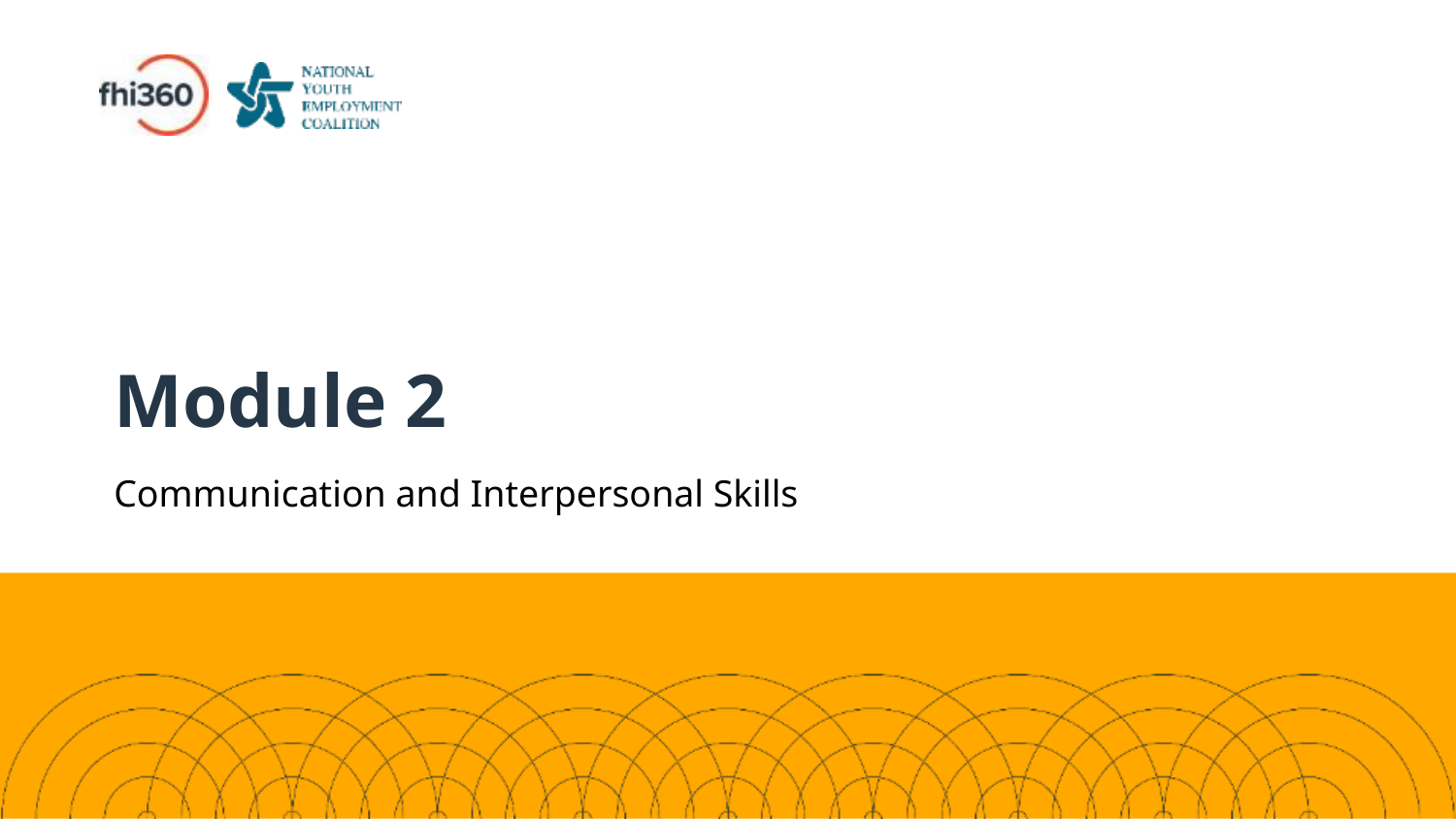

# Module 2
Communication and Interpersonal Skills